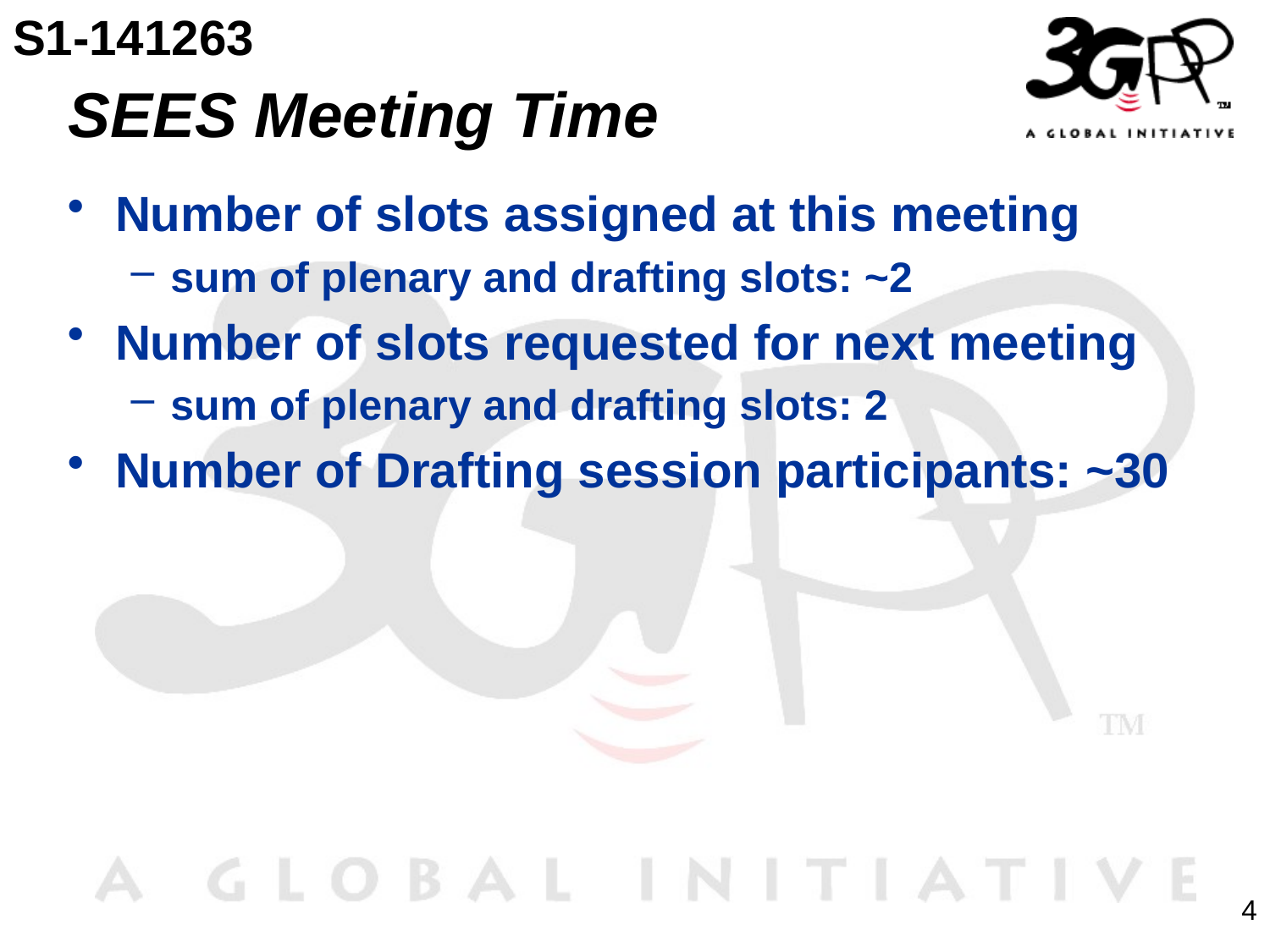

S1-141263
# SEES Meeting Time
Number of slots assigned at this meeting
sum of plenary and drafting slots: ~2
Number of slots requested for next meeting
sum of plenary and drafting slots: 2
Number of Drafting session participants: ~30
4